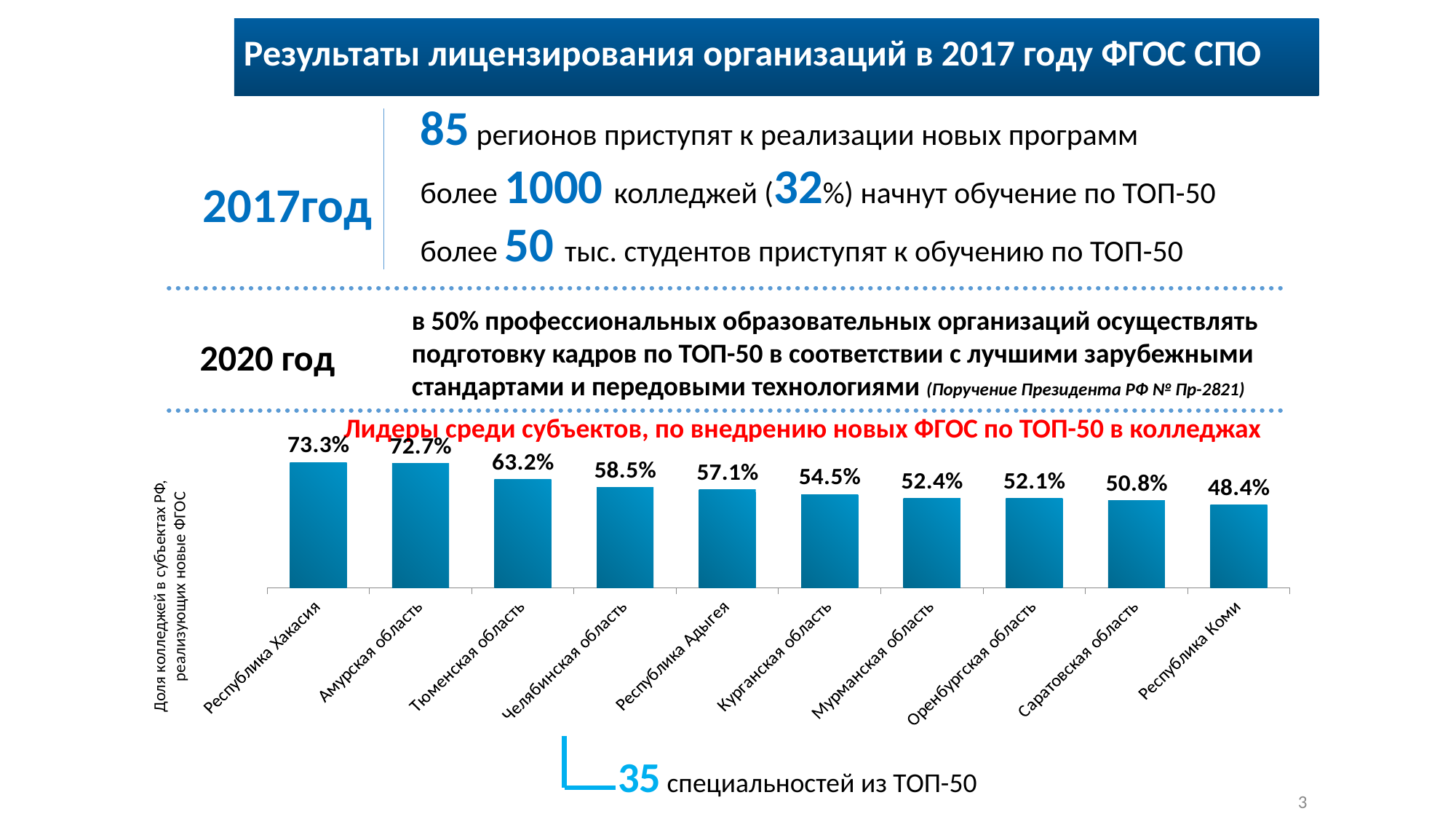

Результаты лицензирования организаций в 2017 году ФГОС СПО
85 регионов приступят к реализации новых программ
более 1000 колледжей (32%) начнут обучение по ТОП-50
более 50 тыс. студентов приступят к обучению по ТОП-50
2017год
в 50% профессиональных образовательных организаций осуществлять подготовку кадров по ТОП-50 в соответствии с лучшими зарубежными стандартами и передовыми технологиями (Поручение Президента РФ № Пр-2821)
2020 год
Лидеры среди субъектов, по внедрению новых ФГОС по ТОП-50 в колледжах

### Chart

| Category | Доля организаций, получивших лицензии по ТОП-50 (%) |
|---|---|
| Республика Хакасия | 0.733333333333333 |
| Амурская область | 0.727272727272727 |
| Тюменская область | 0.631578947368421 |
| Челябинская область | 0.584615384615385 |
| Республика Адыгея | 0.571428571428571 |
| Курганская область | 0.545454545454545 |
| Мурманская область | 0.523809523809524 |
| Оренбургская область | 0.520833333333333 |
| Саратовская область | 0.508474576271186 |
| Республика Коми | 0.483870967741935 |
Доля колледжей в субъектах РФ, реализующих новые ФГОС

### Chart

| Category |
|---|
35 специальностей из ТОП-50
3